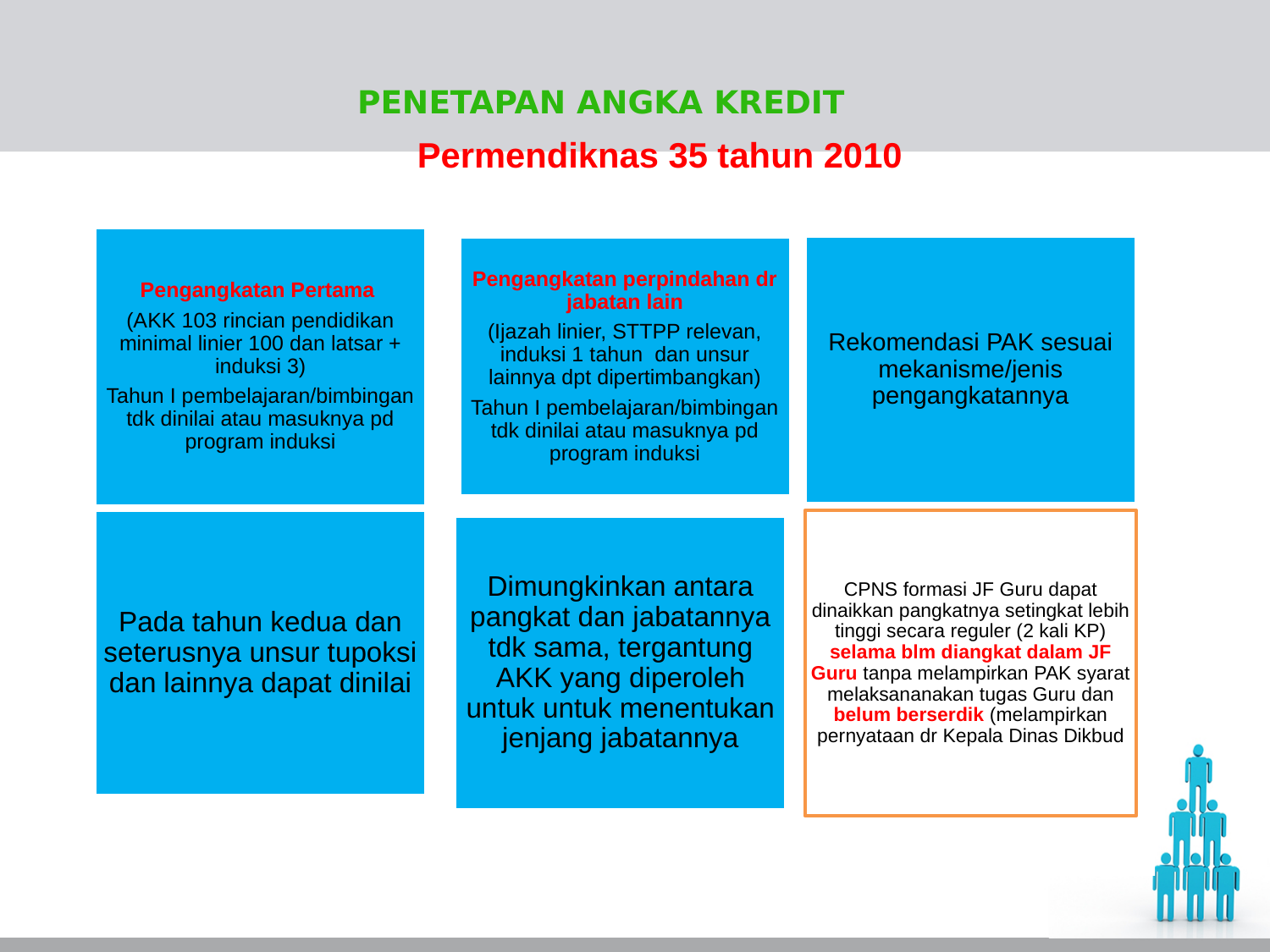

Penetapan Angka kredit
Permendiknas 35 tahun 2010
Pengangkatan Pertama
(AKK 103 rincian pendidikan minimal linier 100 dan latsar + induksi 3)
Tahun I pembelajaran/bimbingan tdk dinilai atau masuknya pd program induksi
Pengangkatan perpindahan dr jabatan lain
(Ijazah linier, STTPP relevan, induksi 1 tahun  dan unsur lainnya dpt dipertimbangkan)
Tahun I pembelajaran/bimbingan tdk dinilai atau masuknya pd program induksi
Rekomendasi PAK sesuai mekanisme/jenis pengangkatannya
Dimungkinkan antara pangkat dan jabatannya tdk sama, tergantung AKK yang diperoleh untuk untuk menentukan jenjang jabatannya
Pada tahun kedua dan seterusnya unsur tupoksi dan lainnya dapat dinilai
CPNS formasi JF Guru dapat dinaikkan pangkatnya setingkat lebih tinggi secara reguler (2 kali KP) selama blm diangkat dalam JF Guru tanpa melampirkan PAK syarat melaksananakan tugas Guru dan belum berserdik (melampirkan pernyataan dr Kepala Dinas Dikbud